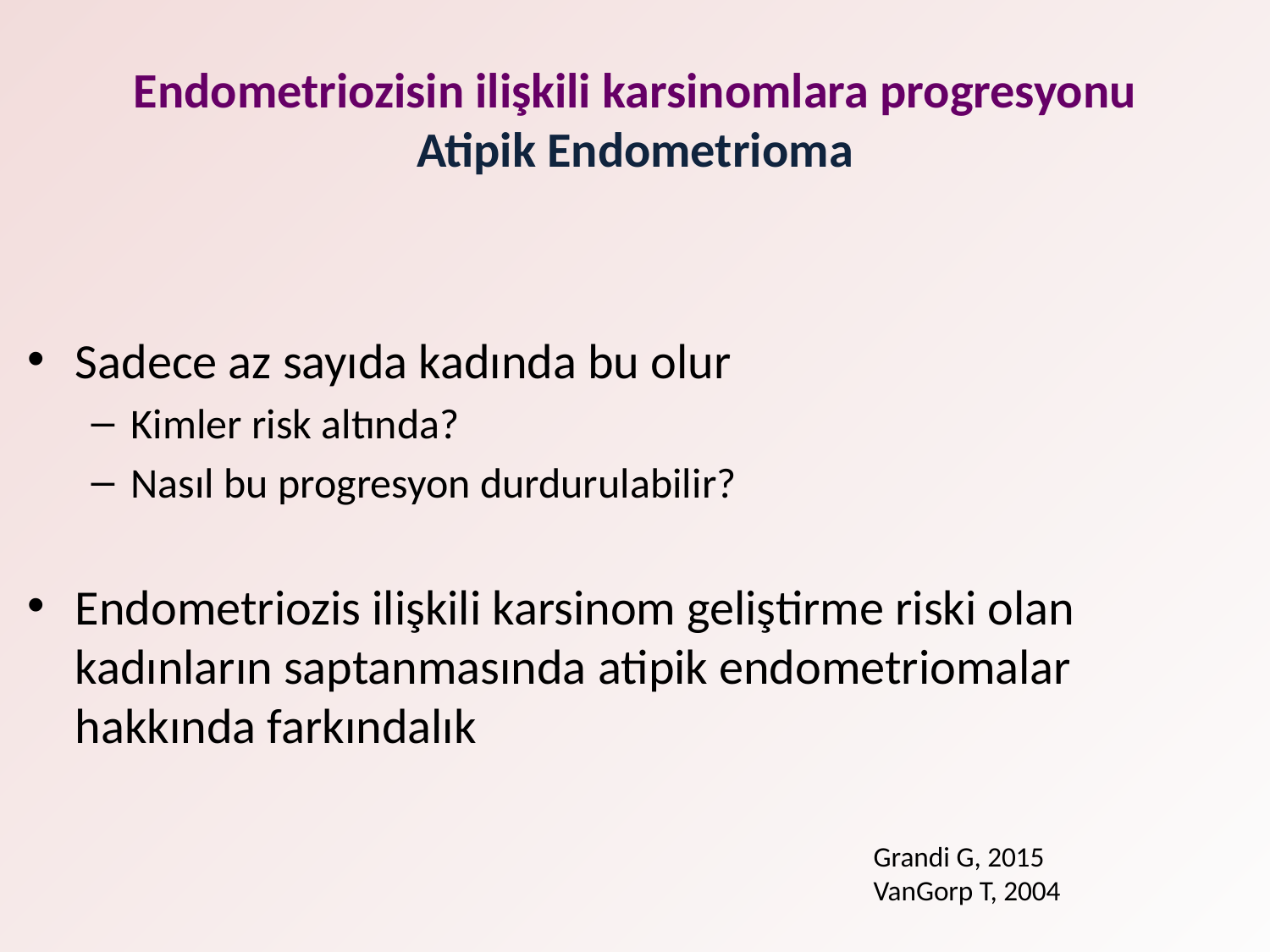

# Endometriozisin ilişkili karsinomlara progresyonu Atipik Endometrioma

Sadece az sayıda kadında bu olur
Kimler risk altında?
Nasıl bu progresyon durdurulabilir?

Endometriozis ilişkili karsinom geliştirme riski olan kadınların saptanmasında atipik endometriomalar hakkında farkındalık

Grandi G, 2015
VanGorp T, 2004